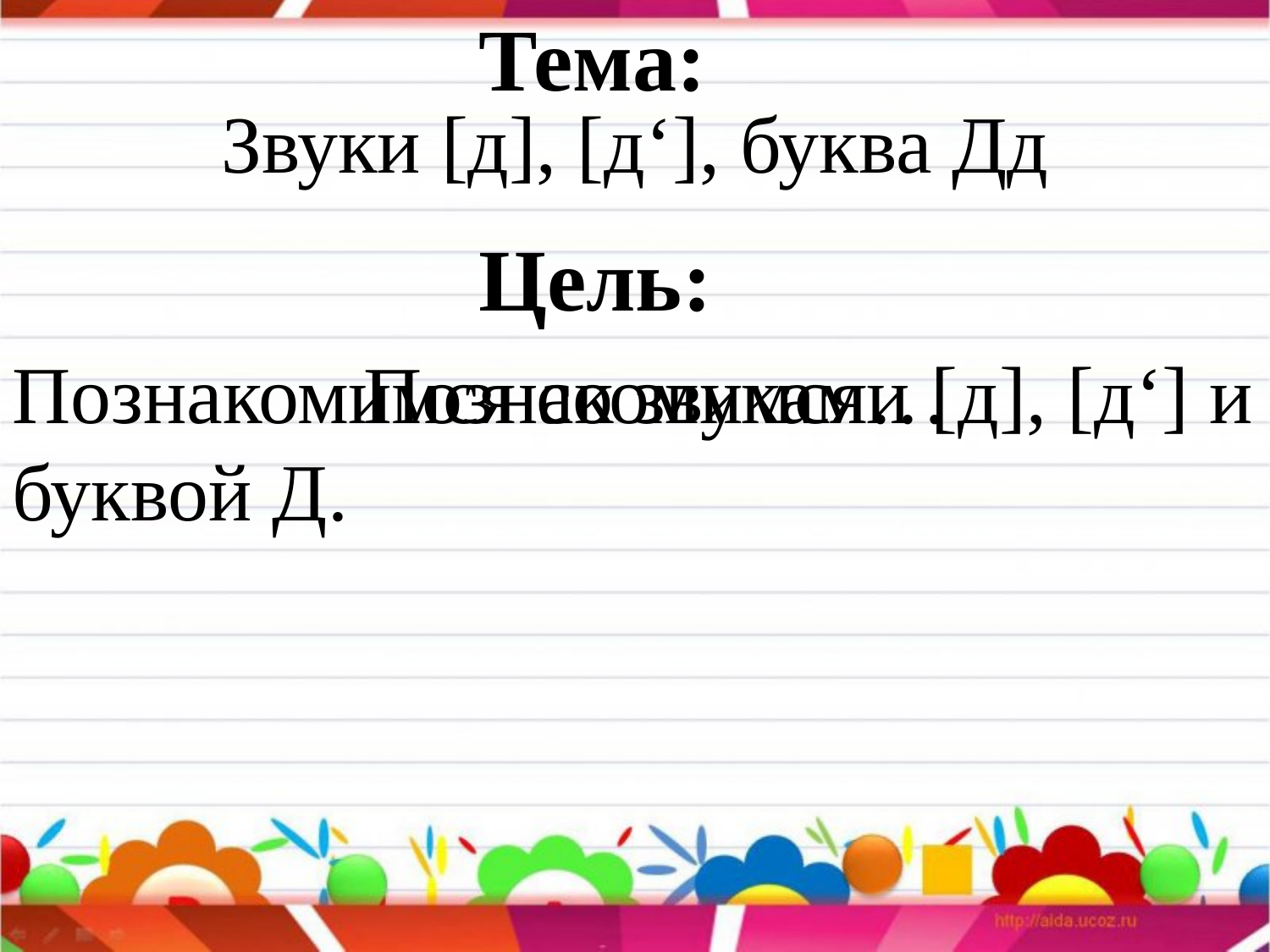

Тема:
Звуки [д], [д‘], буква Дд
Цель:
Познакомимся со звуками [д], [д‘] и буквой Д.
Познакомимся…